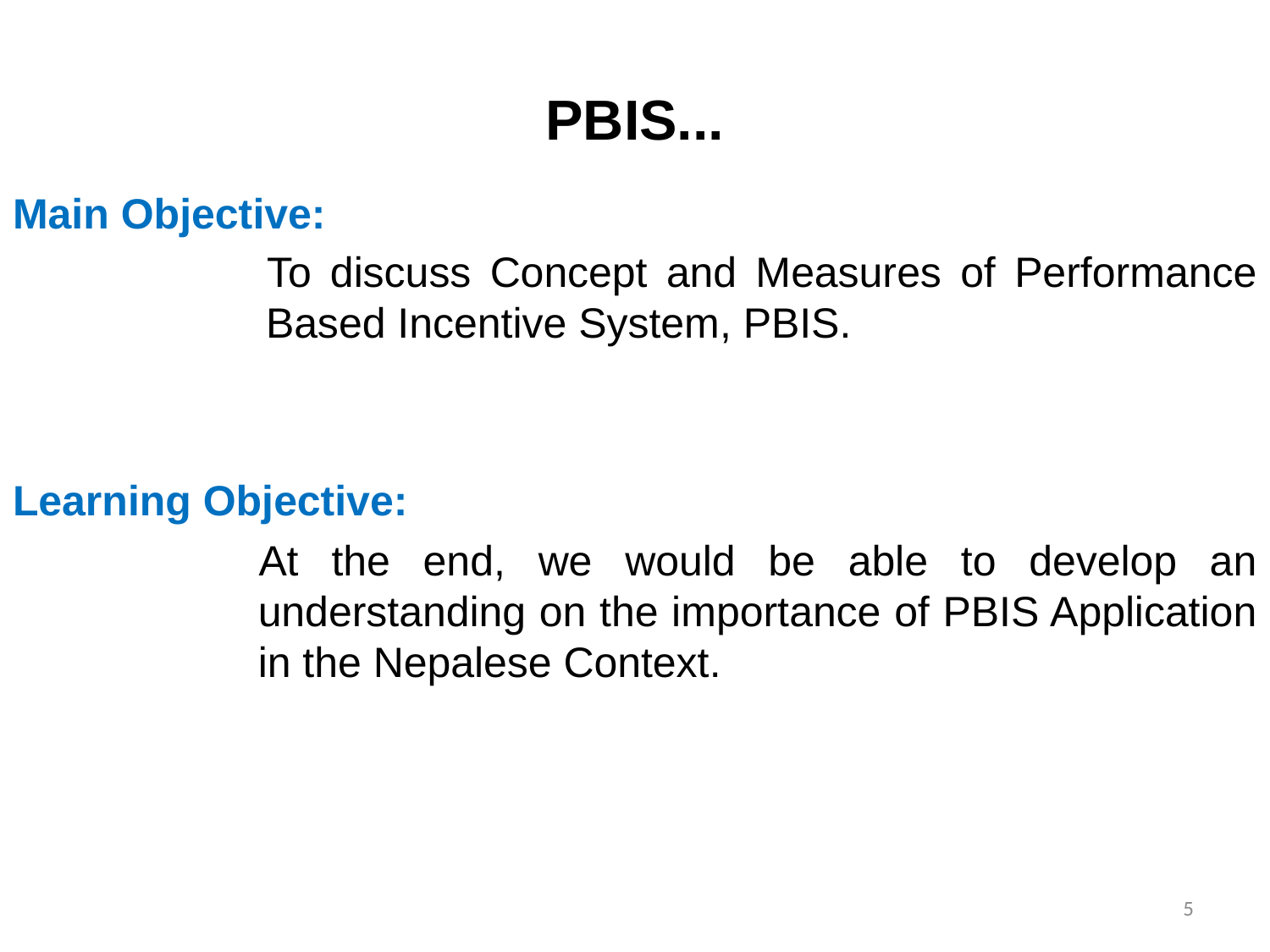

# PBIS...
Main Objective:
To discuss Concept and Measures of Performance Based Incentive System, PBIS.

Learning Objective:
At the end, we would be able to develop an understanding on the importance of PBIS Application in the Nepalese Context.

5